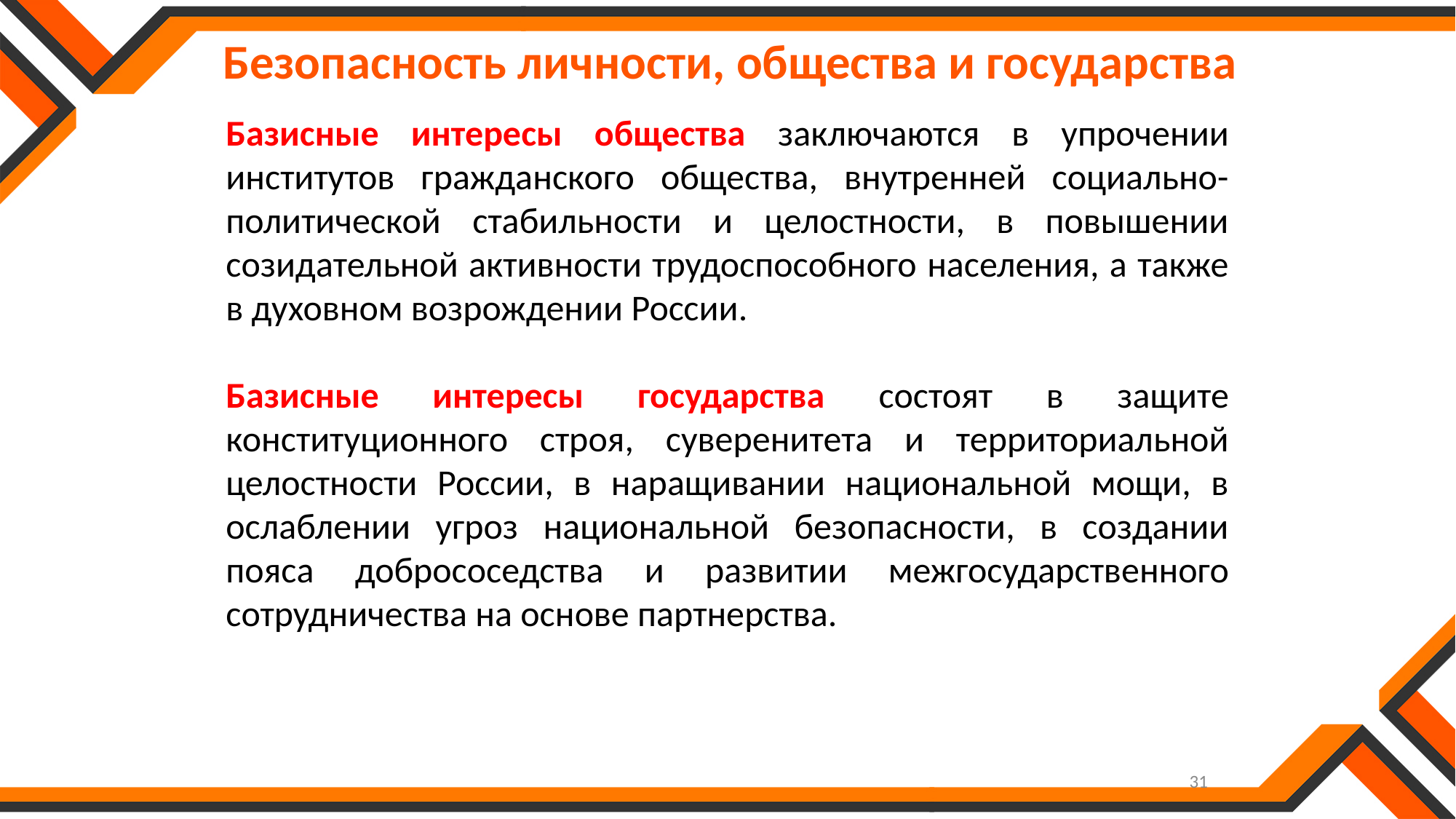

Безопасность личности, общества и государства
Базисные интересы общества заключаются в упрочении институтов гражданского общества, внутренней социально-политической стабильности и целостности, в повышении созидательной активности трудоспособного населения, а также в духовном возрождении России.

Базисные интересы государства состоят в защите конституционного строя, суверенитета и территориальной целостности России, в наращивании национальной мощи, в ослаблении угроз национальной безопасности, в создании пояса добрососедства и развитии межгосударственного сотрудничества на основе партнерства.

31